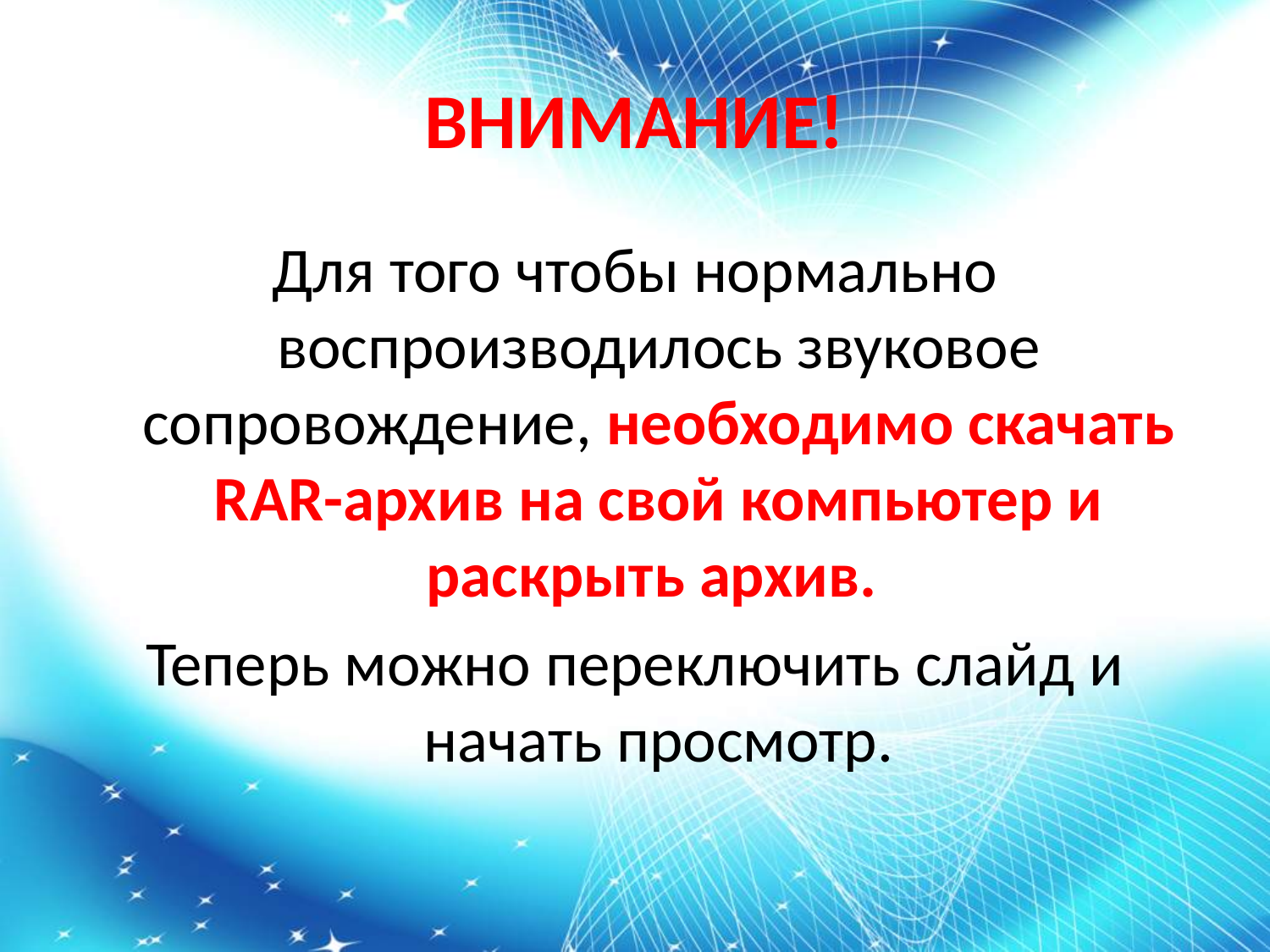

# ВНИМАНИЕ!
Для того чтобы нормально воспроизводилось звуковое сопровождение, необходимо скачать RAR-архив на свой компьютер и раскрыть архив.
Теперь можно переключить слайд и начать просмотр.